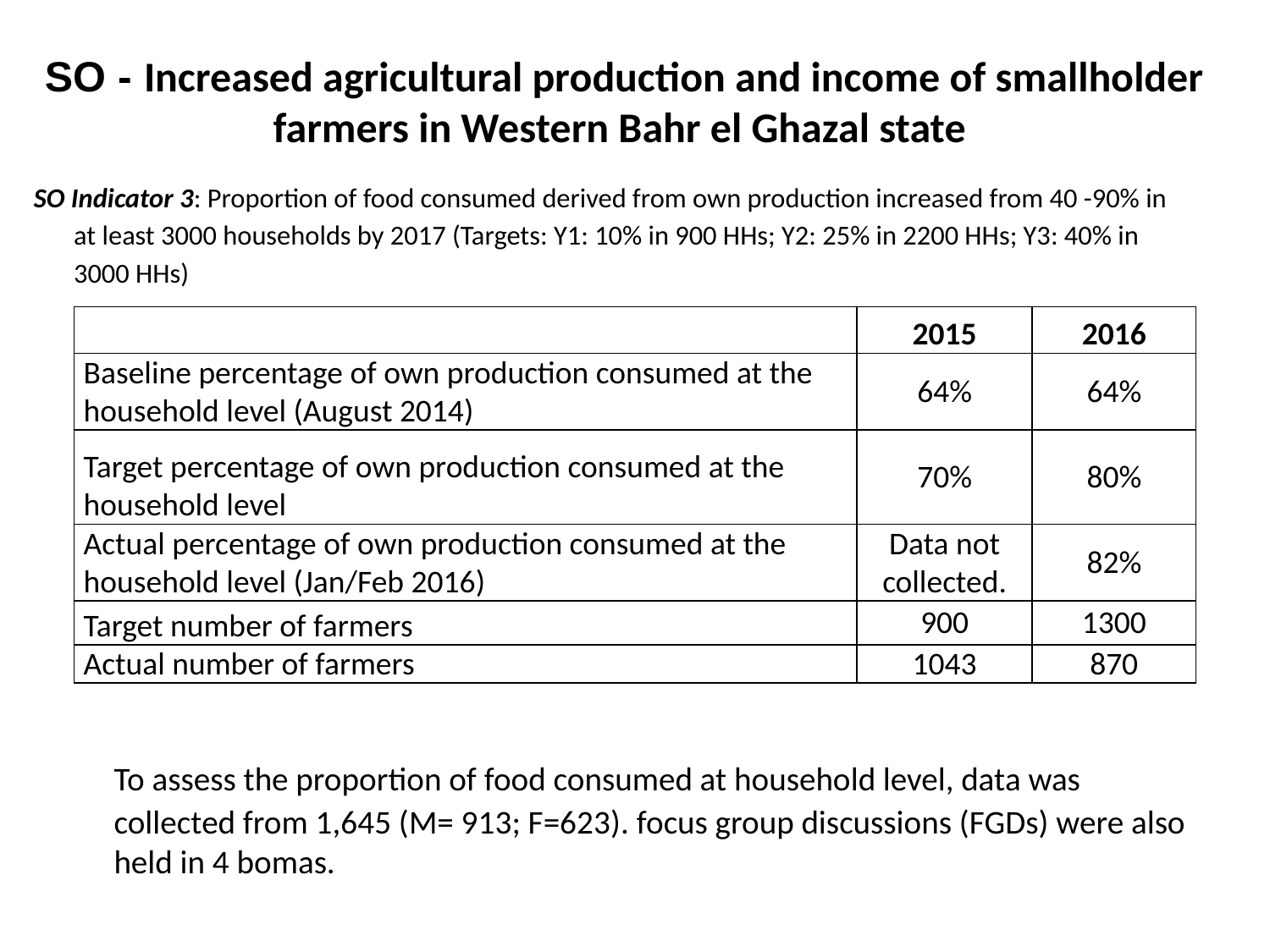

# SO - Increased agricultural production and income of smallholder farmers in Western Bahr el Ghazal state
SO Indicator 3: Proportion of food consumed derived from own production increased from 40 -90% in at least 3000 households by 2017 (Targets: Y1: 10% in 900 HHs; Y2: 25% in 2200 HHs; Y3: 40% in 3000 HHs)
|  | 2015 | 2016 |
| --- | --- | --- |
| Baseline percentage of own production consumed at the household level (August 2014) | 64% | 64% |
| Target percentage of own production consumed at the household level | 70% | 80% |
| Actual percentage of own production consumed at the household level (Jan/Feb 2016) | Data not collected. | 82% |
| Target number of farmers | 900 | 1300 |
| Actual number of farmers | 1043 | 870 |
	To assess the proportion of food consumed at household level, data was collected from 1,645 (M= 913; F=623). focus group discussions (FGDs) were also held in 4 bomas.